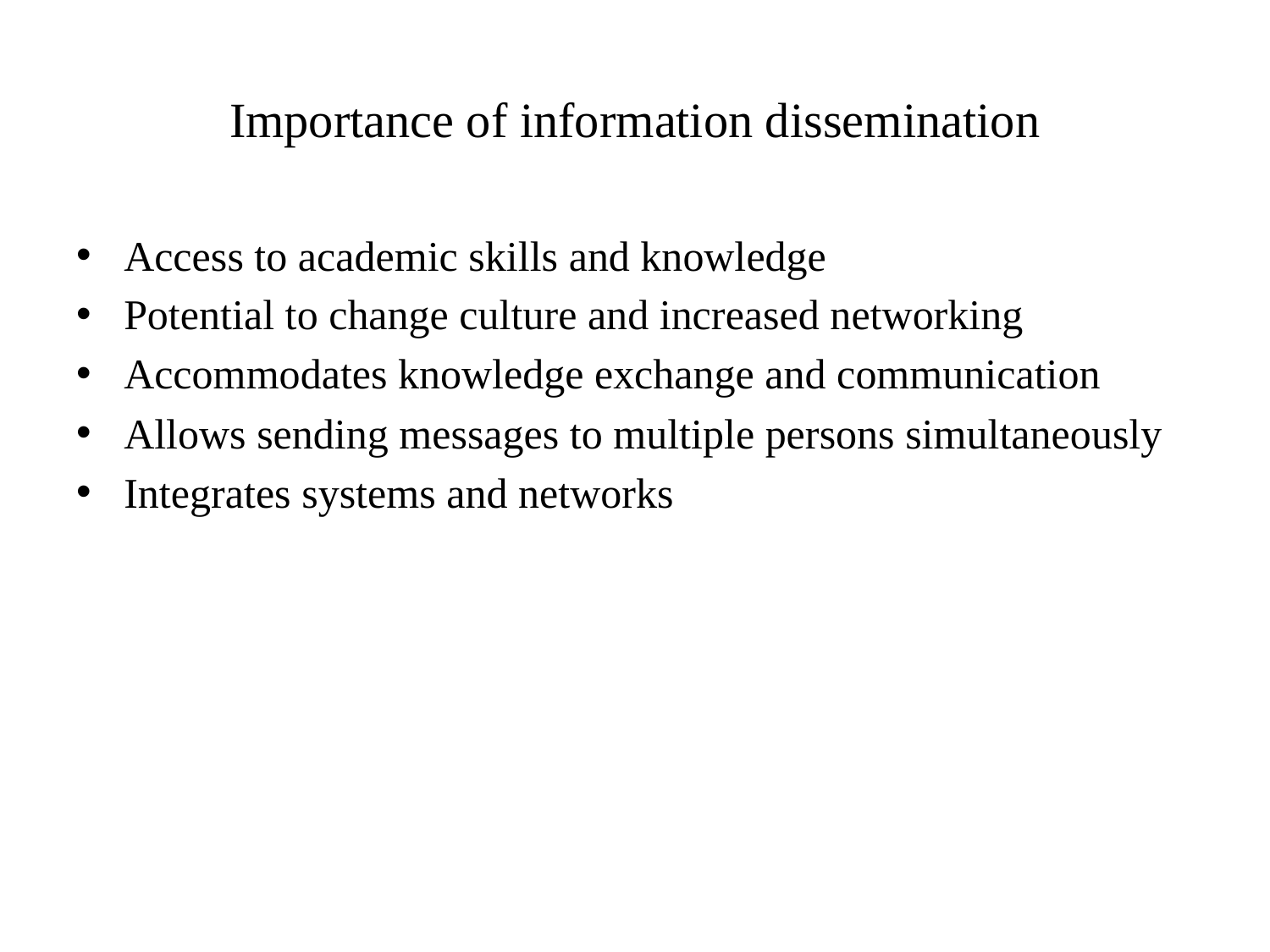

# Importance of information dissemination
Access to academic skills and knowledge
Potential to change culture and increased networking
Accommodates knowledge exchange and communication
Allows sending messages to multiple persons simultaneously
Integrates systems and networks